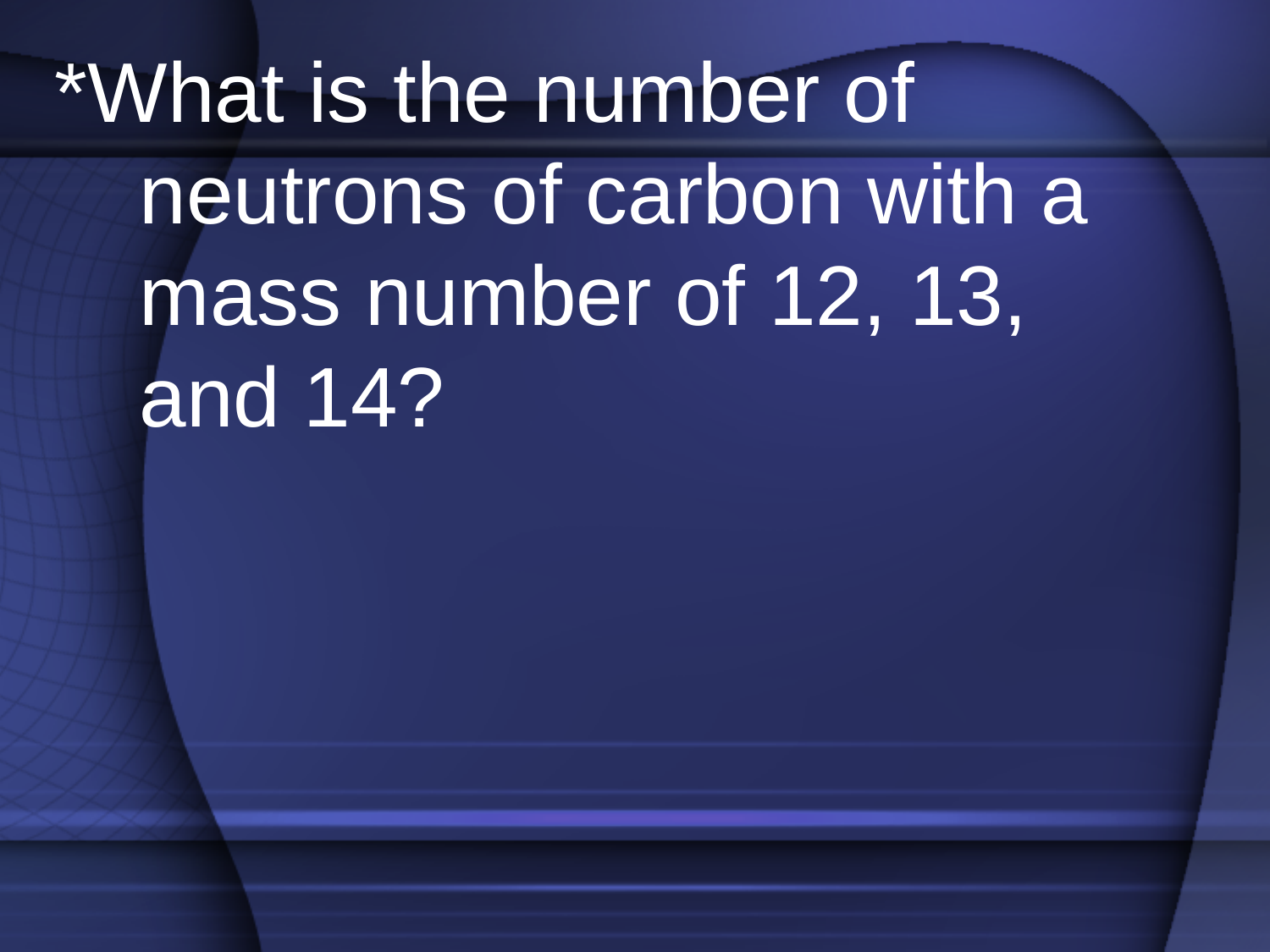

*What is the number of neutrons of carbon with a mass number of 12, 13, and 14?